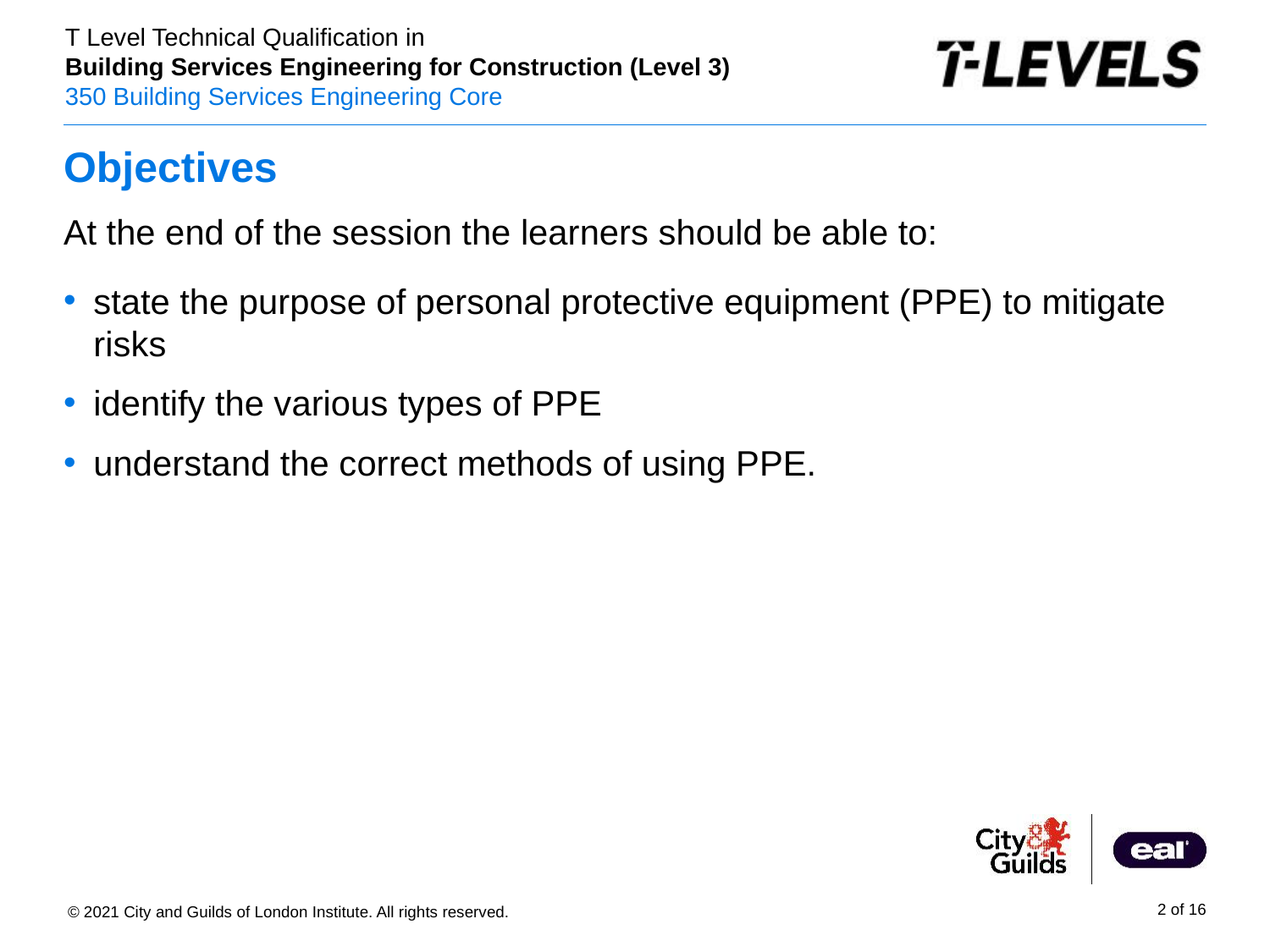

# Objectives
At the end of the session the learners should be able to:
state the purpose of personal protective equipment (PPE) to mitigate risks
identify the various types of PPE
understand the correct methods of using PPE.